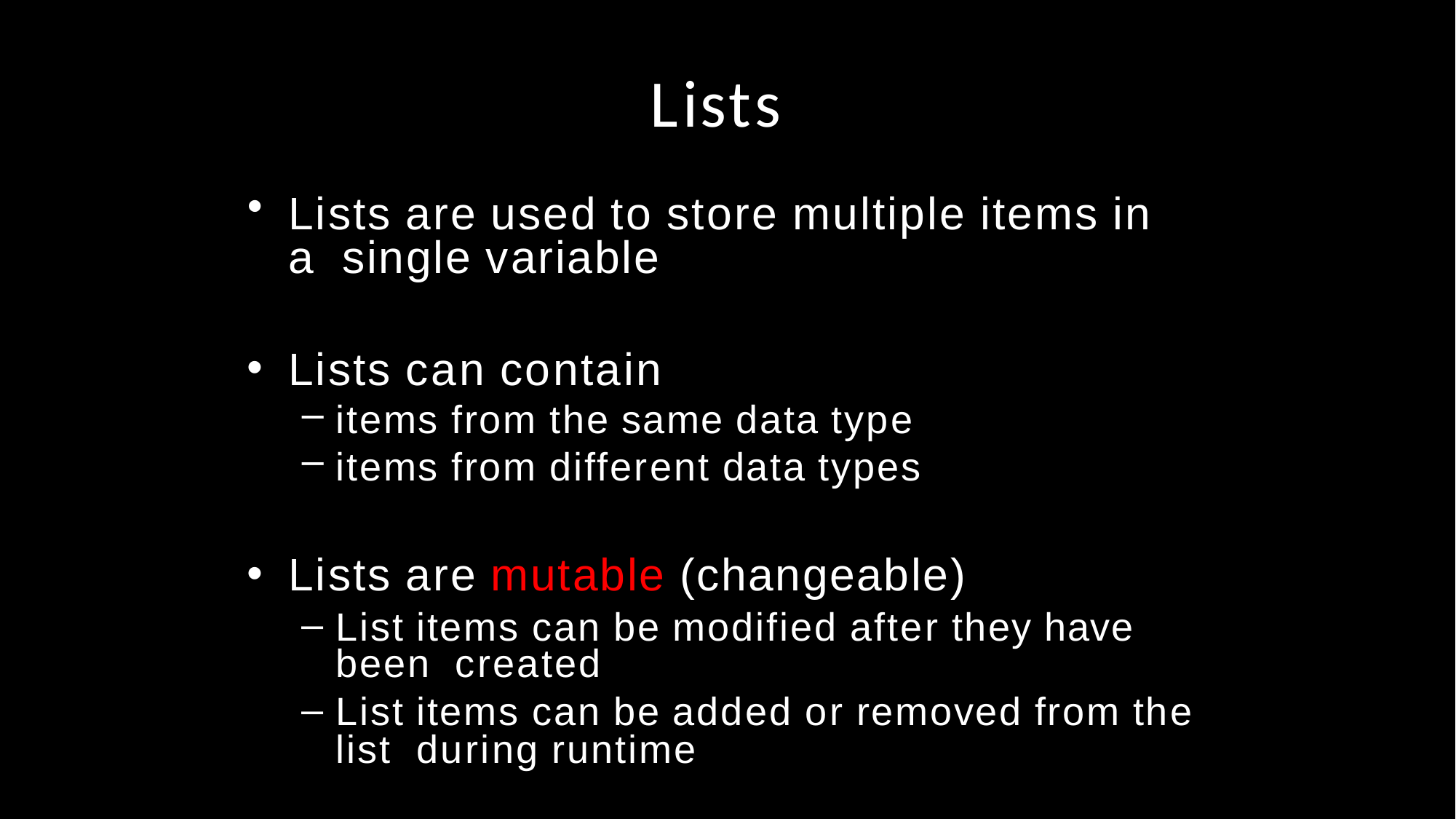

# Lists
Lists are used to store multiple items in a  single variable

Lists can contain
items from the same data type
items from different data types

Lists are mutable (changeable)
List items can be modified after they have been  created
List items can be added or removed from the list  during runtime